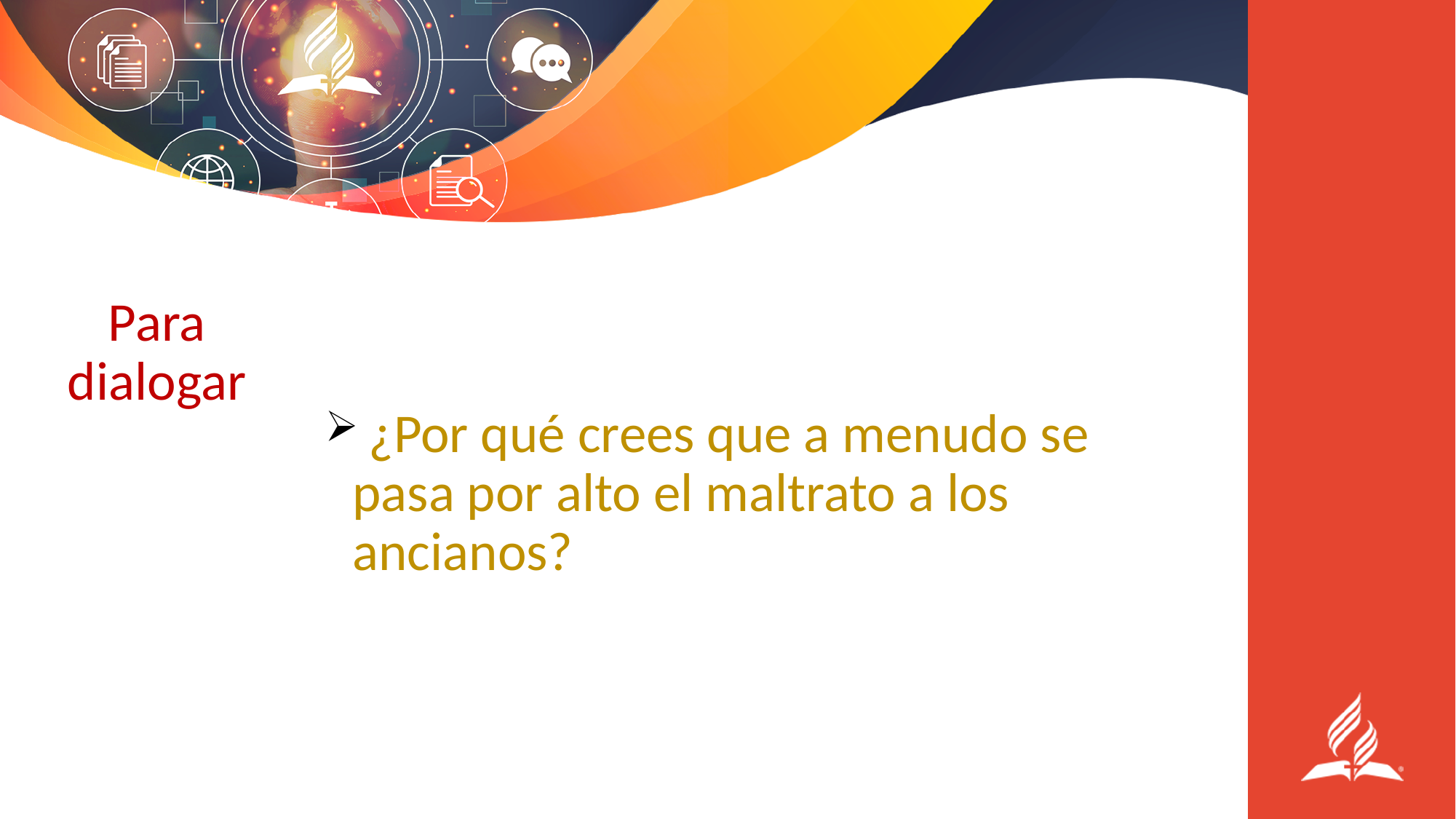

# Para dialogar

 ¿Por qué crees que a menudo se pasa por alto el maltrato a los ancianos?